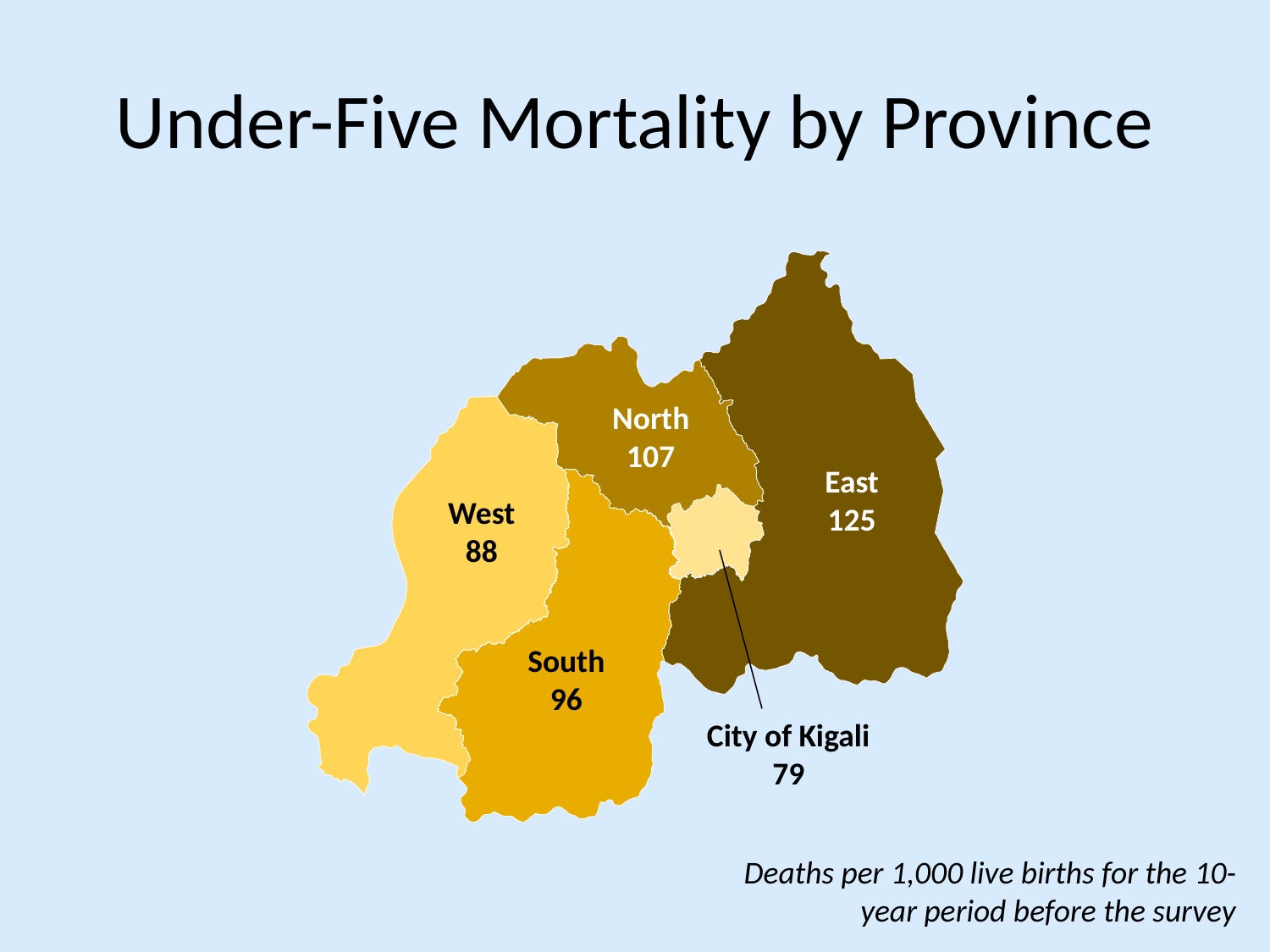

# Under-Five Mortality by Province

North
107
East
125
West
88
South
96
City of Kigali
79
Deaths per 1,000 live births for the 10-year period before the survey